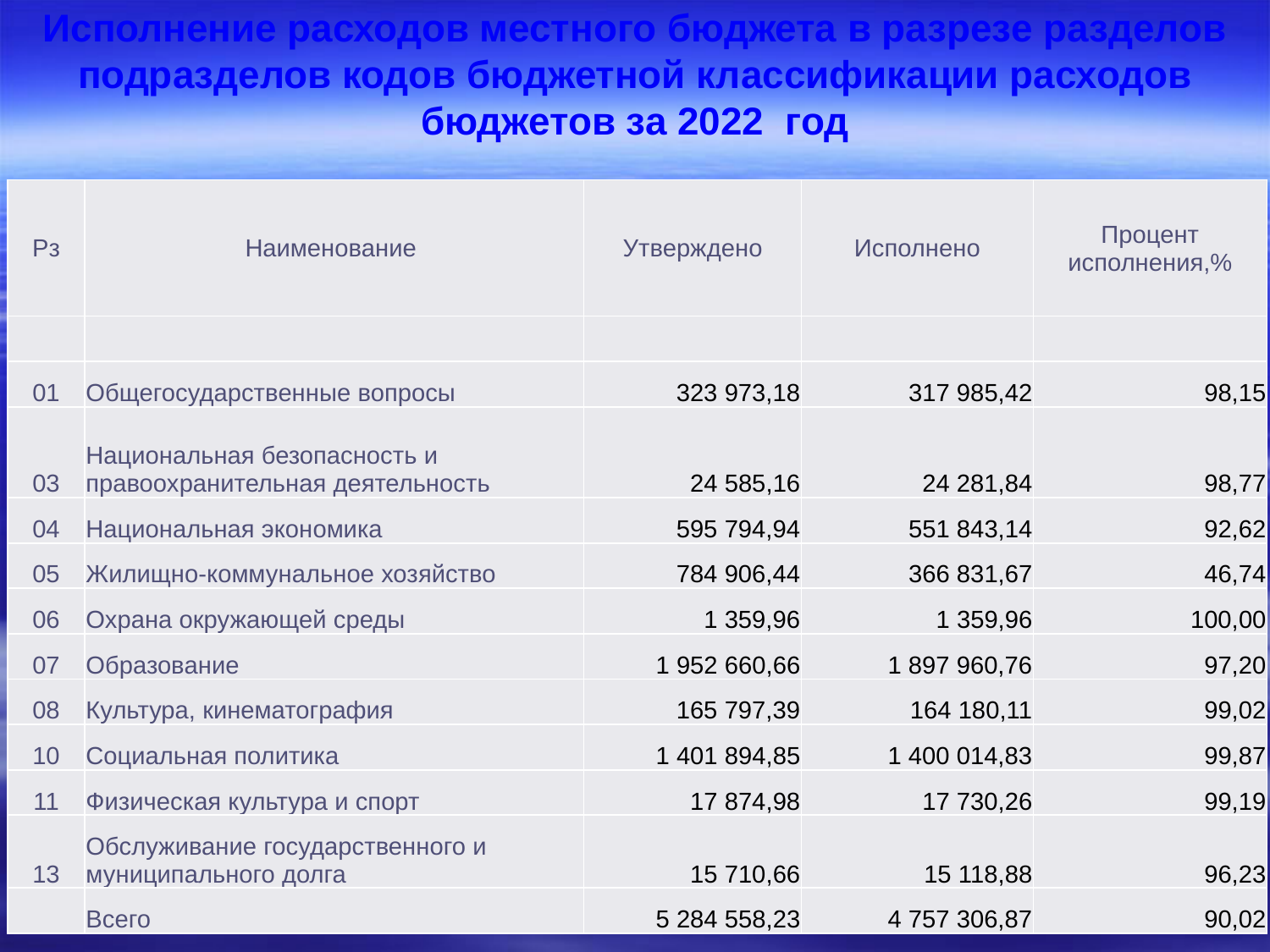

# Исполнение расходов местного бюджета в разрезе разделов подразделов кодов бюджетной классификации расходов бюджетов за 2022  год
| Рз | Наименование | Утверждено | Исполнено | Процент исполнения,% |
| --- | --- | --- | --- | --- |
|  |  |  |  |  |
| 01 | Общегосударственные вопросы | 323 973,18 | 317 985,42 | 98,15 |
| 03 | Национальная безопасность и правоохранительная деятельность | 24 585,16 | 24 281,84 | 98,77 |
| 04 | Национальная экономика | 595 794,94 | 551 843,14 | 92,62 |
| 05 | Жилищно-коммунальное хозяйство | 784 906,44 | 366 831,67 | 46,74 |
| 06 | Охрана окружающей среды | 1 359,96 | 1 359,96 | 100,00 |
| 07 | Образование | 1 952 660,66 | 1 897 960,76 | 97,20 |
| 08 | Культура, кинематография | 165 797,39 | 164 180,11 | 99,02 |
| 10 | Социальная политика | 1 401 894,85 | 1 400 014,83 | 99,87 |
| 11 | Физическая культура и спорт | 17 874,98 | 17 730,26 | 99,19 |
| 13 | Обслуживание государственного и муниципального долга | 15 710,66 | 15 118,88 | 96,23 |
|  | Всего | 5 284 558,23 | 4 757 306,87 | 90,02 |